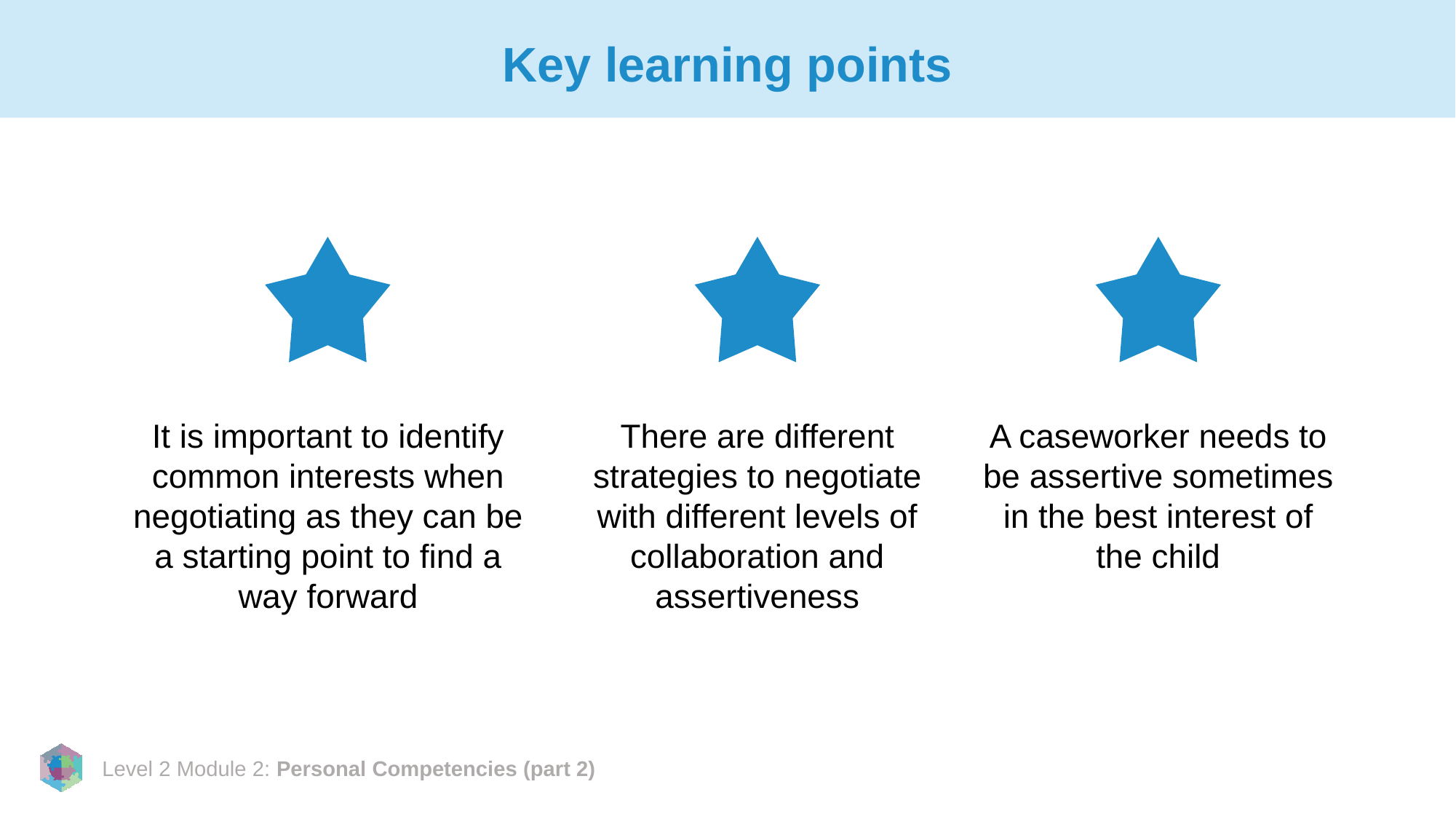

# Key learning points

It is important to identify common interests when negotiating as they can be a starting point to find a way forward
There are different strategies to negotiate with different levels of collaboration and assertiveness
A caseworker needs to be assertive sometimes in the best interest of the child